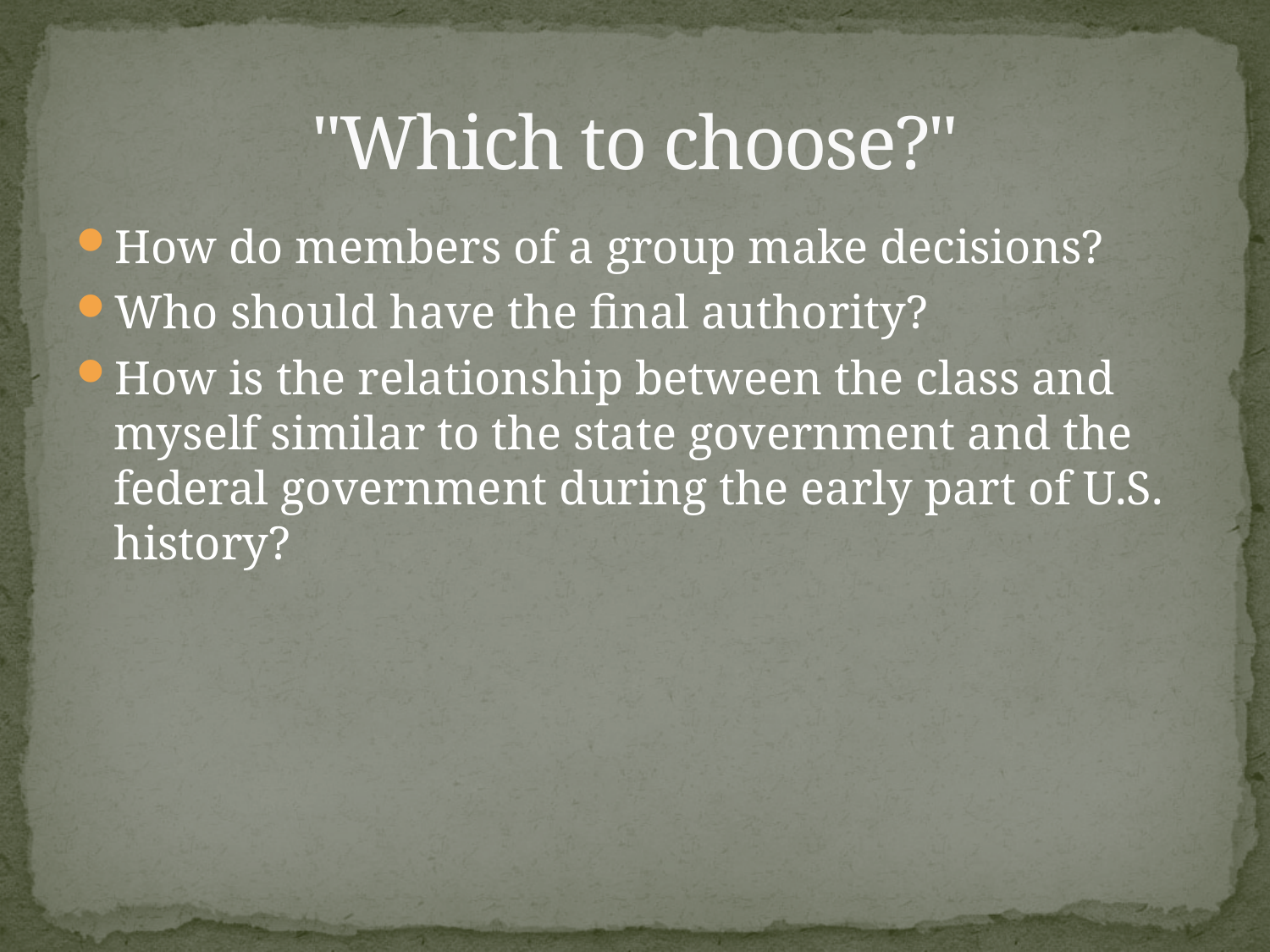

# "Which to choose?"
How do members of a group make decisions?
Who should have the final authority?
How is the relationship between the class and myself similar to the state government and the federal government during the early part of U.S. history?